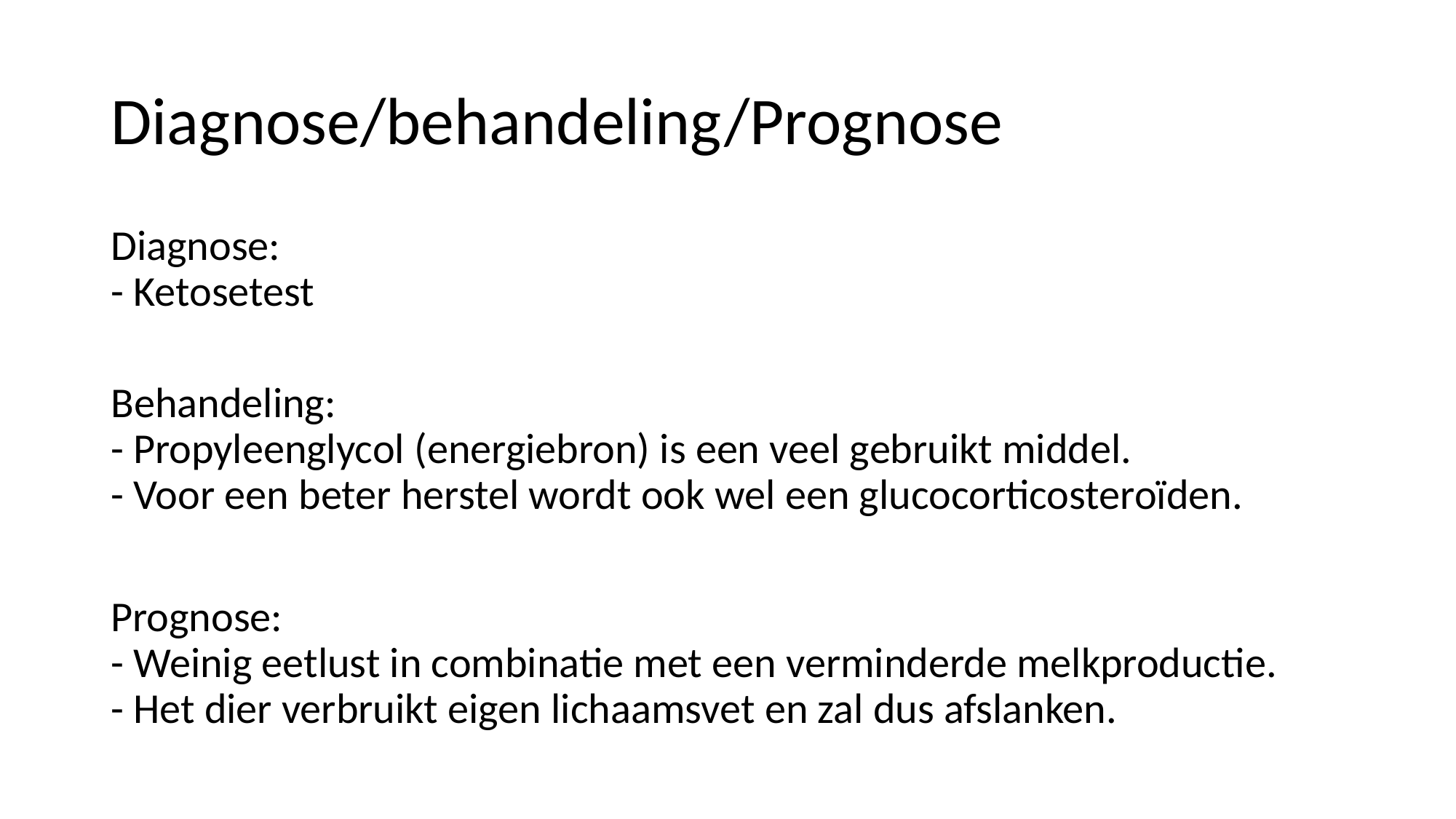

# Diagnose/behandeling/Prognose
Diagnose:
- Ketosetest
Behandeling:
- Propyleenglycol (energiebron) is een veel gebruikt middel.
- Voor een beter herstel wordt ook wel een glucocorticosteroïden.

Prognose:
- Weinig eetlust in combinatie met een verminderde melkproductie.
- Het dier verbruikt eigen lichaamsvet en zal dus afslanken.